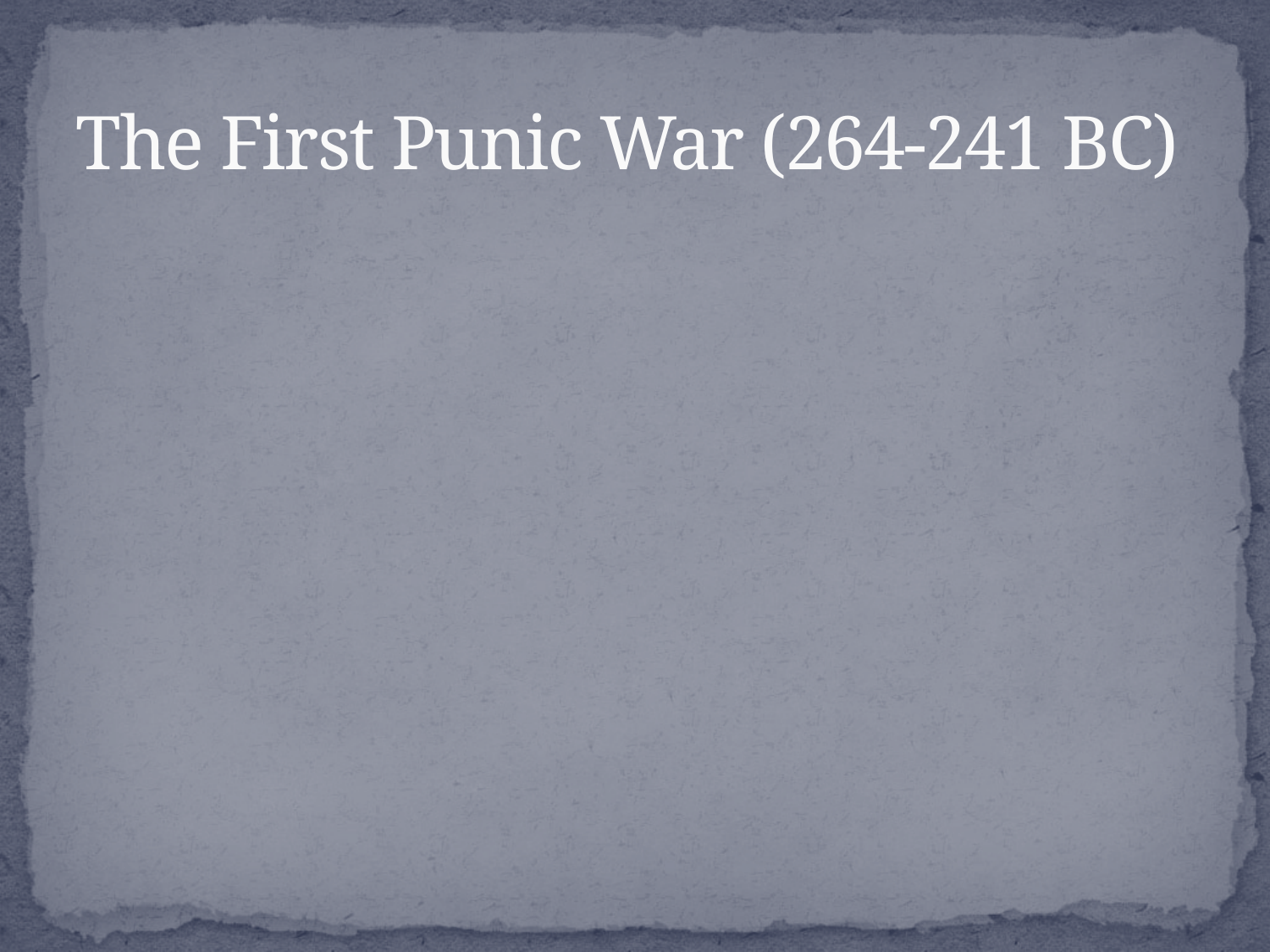

# The First Punic War (264-241 BC)